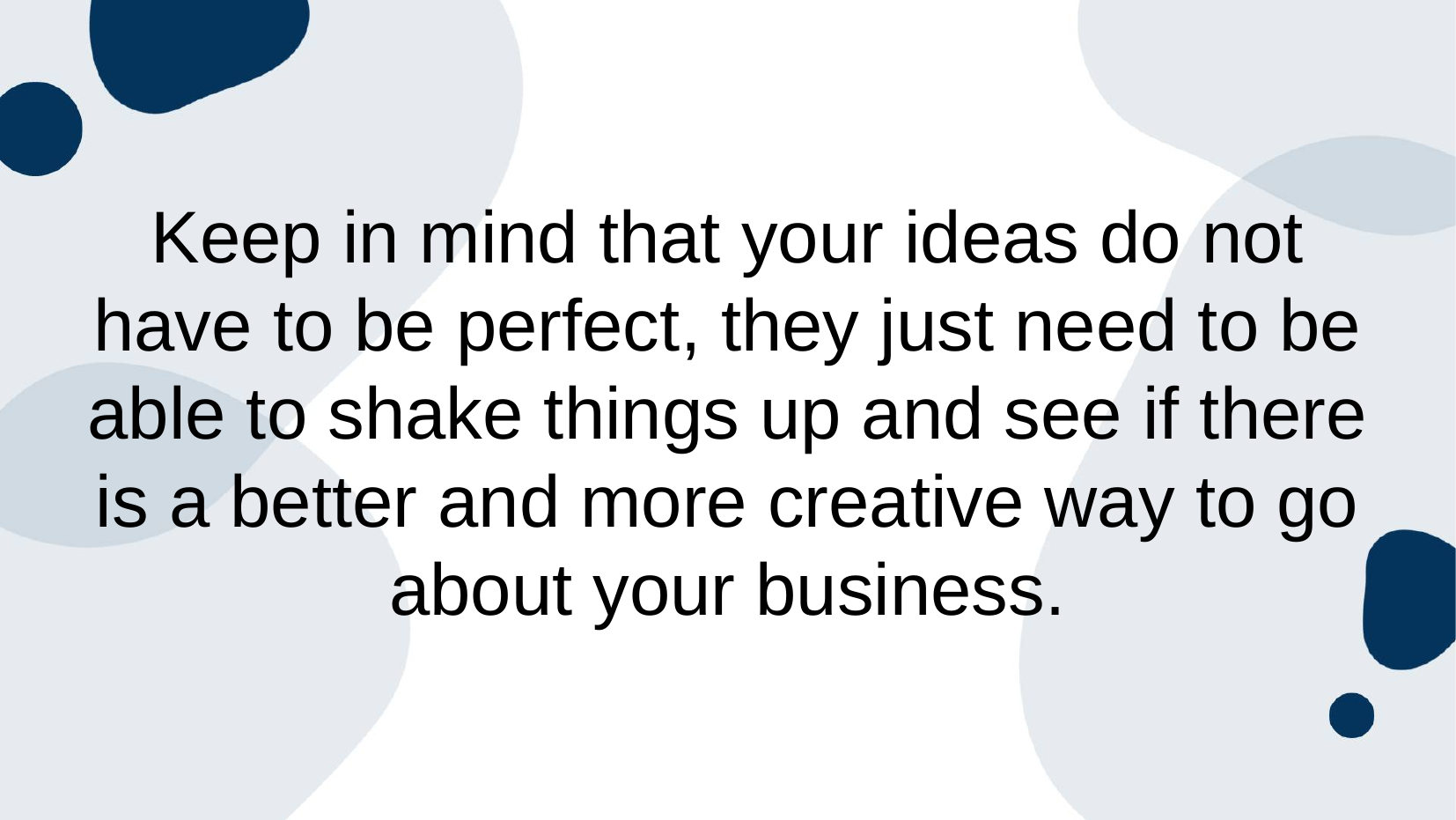

Keep in mind that your ideas do not have to be perfect, they just need to be able to shake things up and see if there is a better and more creative way to go about your business.